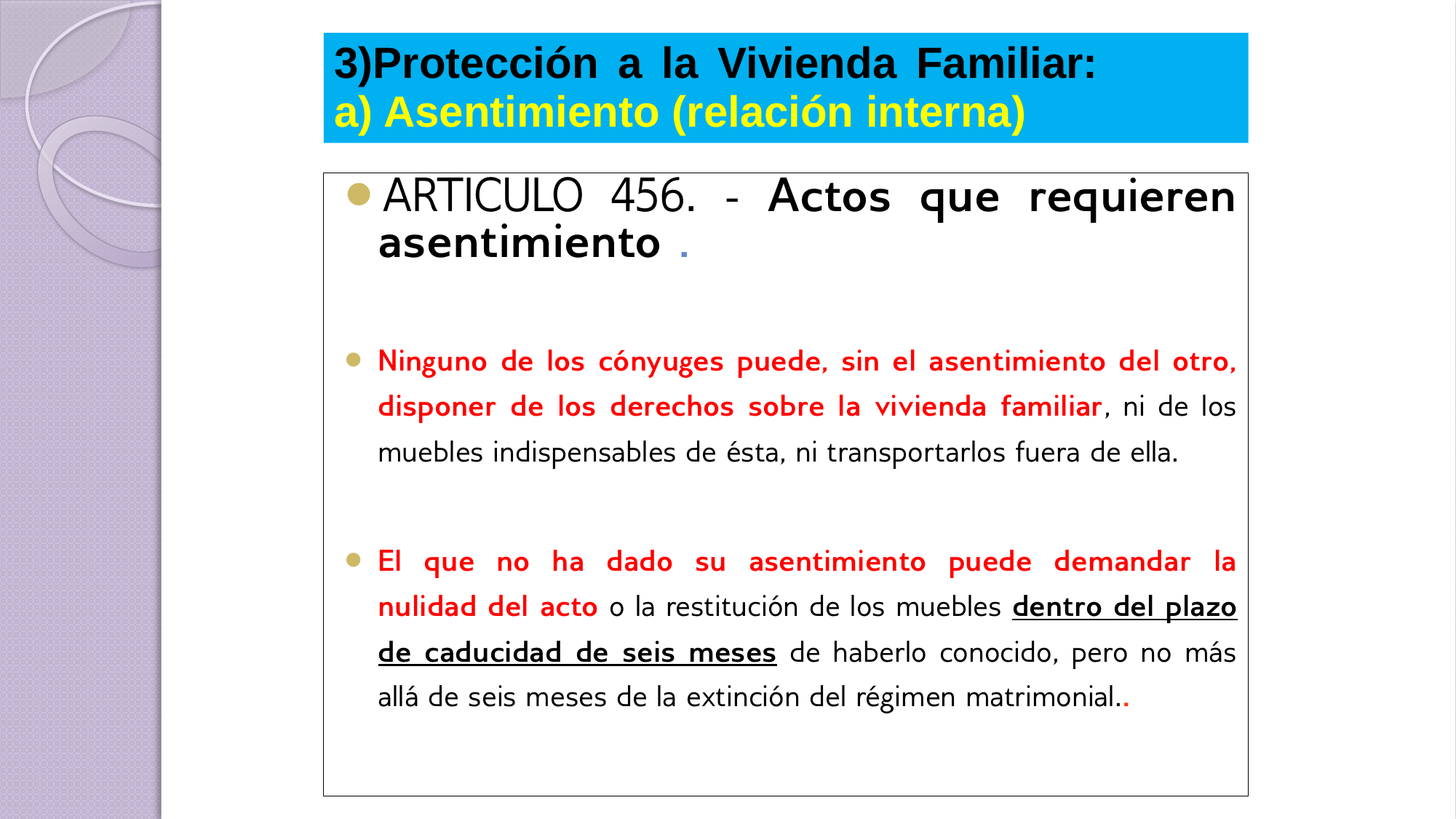

3)Protección a la Vivienda Familiar:		 a) Asentimiento (relación interna)
ARTICULO 456. - Actos que requieren asentimiento .

Ninguno de los cónyuges puede, sin el asentimiento del otro, disponer de los derechos sobre la vivienda familiar, ni de los muebles indispensables de ésta, ni transportarlos fuera de ella.

El que no ha dado su asentimiento puede demandar la nulidad del acto o la restitución de los muebles dentro del plazo de caducidad de seis meses de haberlo conocido, pero no más allá de seis meses de la extinción del régimen matrimonial..